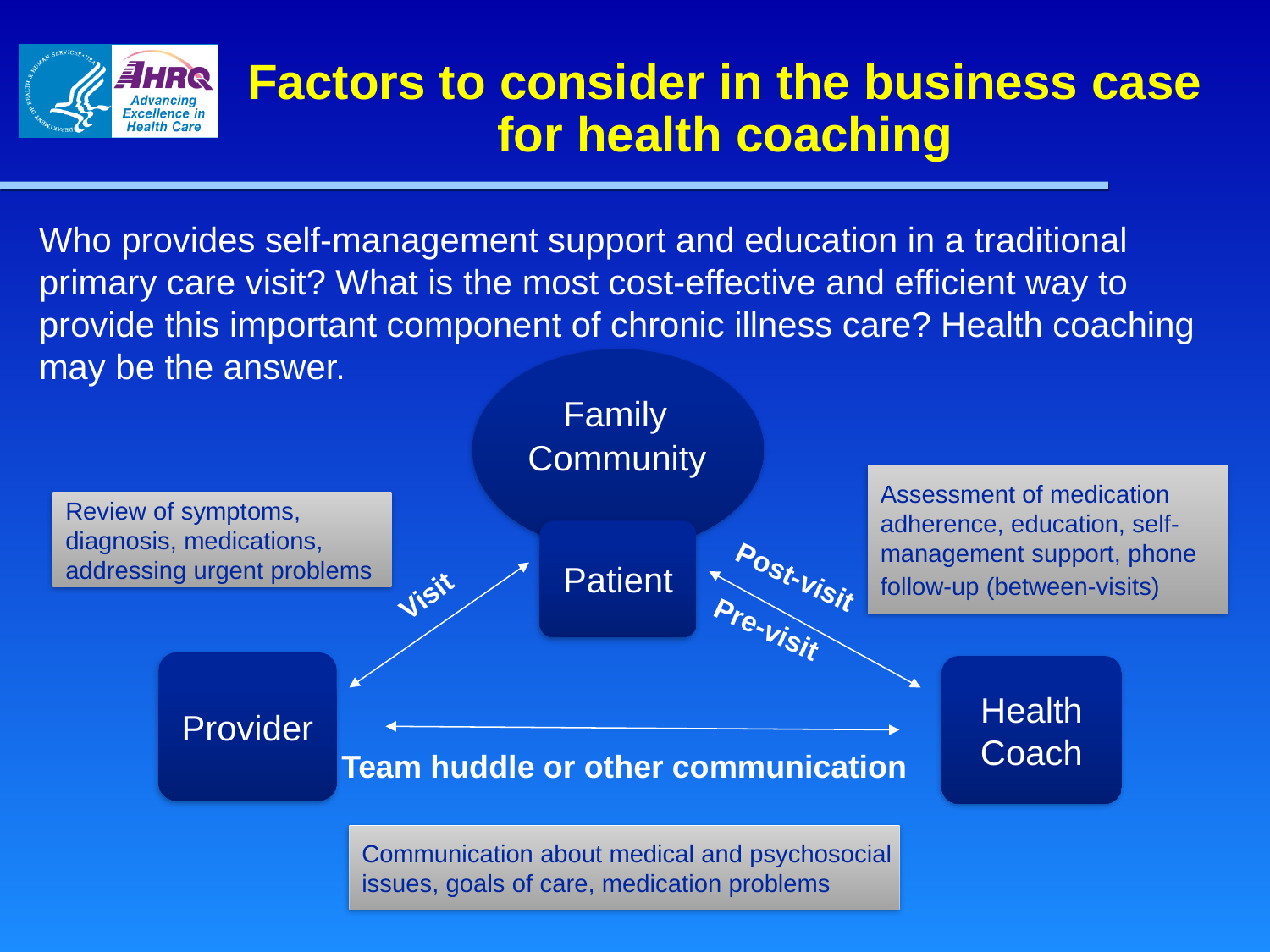

# Factors to consider in the business case for health coaching
Who provides self-management support and education in a traditional primary care visit? What is the most cost-effective and efficient way to provide this important component of chronic illness care? Health coaching may be the answer.

   Family  Community

Assessment of medication
adherence, education, self-
management support, phone
follow-up (between-visits)
Review of symptoms,
diagnosis, medications,
addressing urgent problems
Patient
Post-visit

Visit
Pre-visit

Provider
Health
Coach

Team huddle or other communication

Communication about medical and psychosocial
issues, goals of care, medication problems